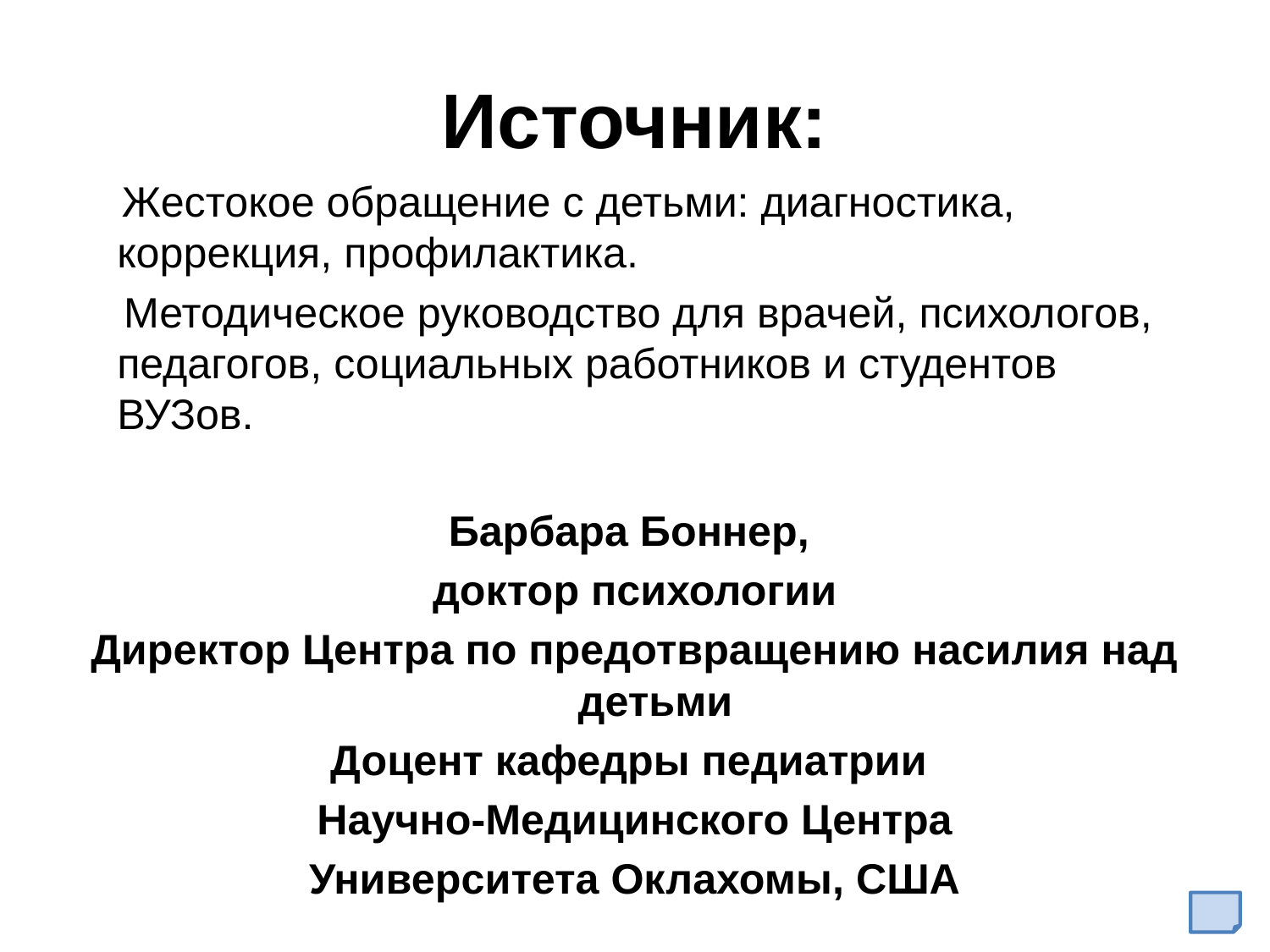

# Источник:
    Жестокое обращение с детьми: диагностика, коррекция, профилактика.
    Методическое руководство для врачей, психологов, педагогов, социальных работников и студентов ВУЗов.

Барбара Боннер,
доктор психологии
Директор Центра по предотвращению насилия над детьми
Доцент кафедры педиатрии
Научно-Медицинского Центра
Университета Оклахомы, США